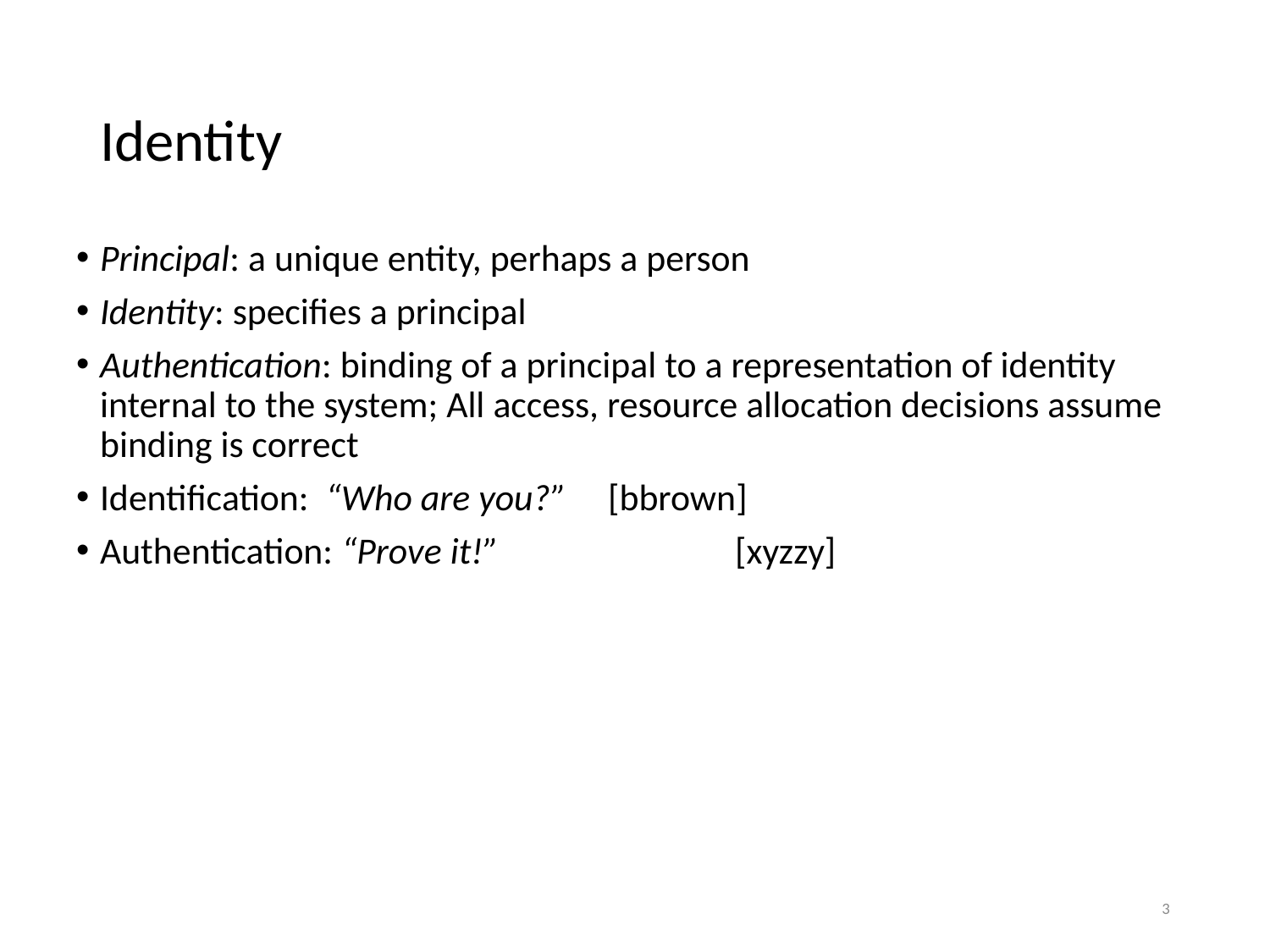

# Identity
Principal: a unique entity, perhaps a person
Identity: specifies a principal
Authentication: binding of a principal to a representation of identity internal to the system; All access, resource allocation decisions assume binding is correct
Identification:  “Who are you?”	[bbrown]
Authentication: “Prove it!”		[xyzzy]
3